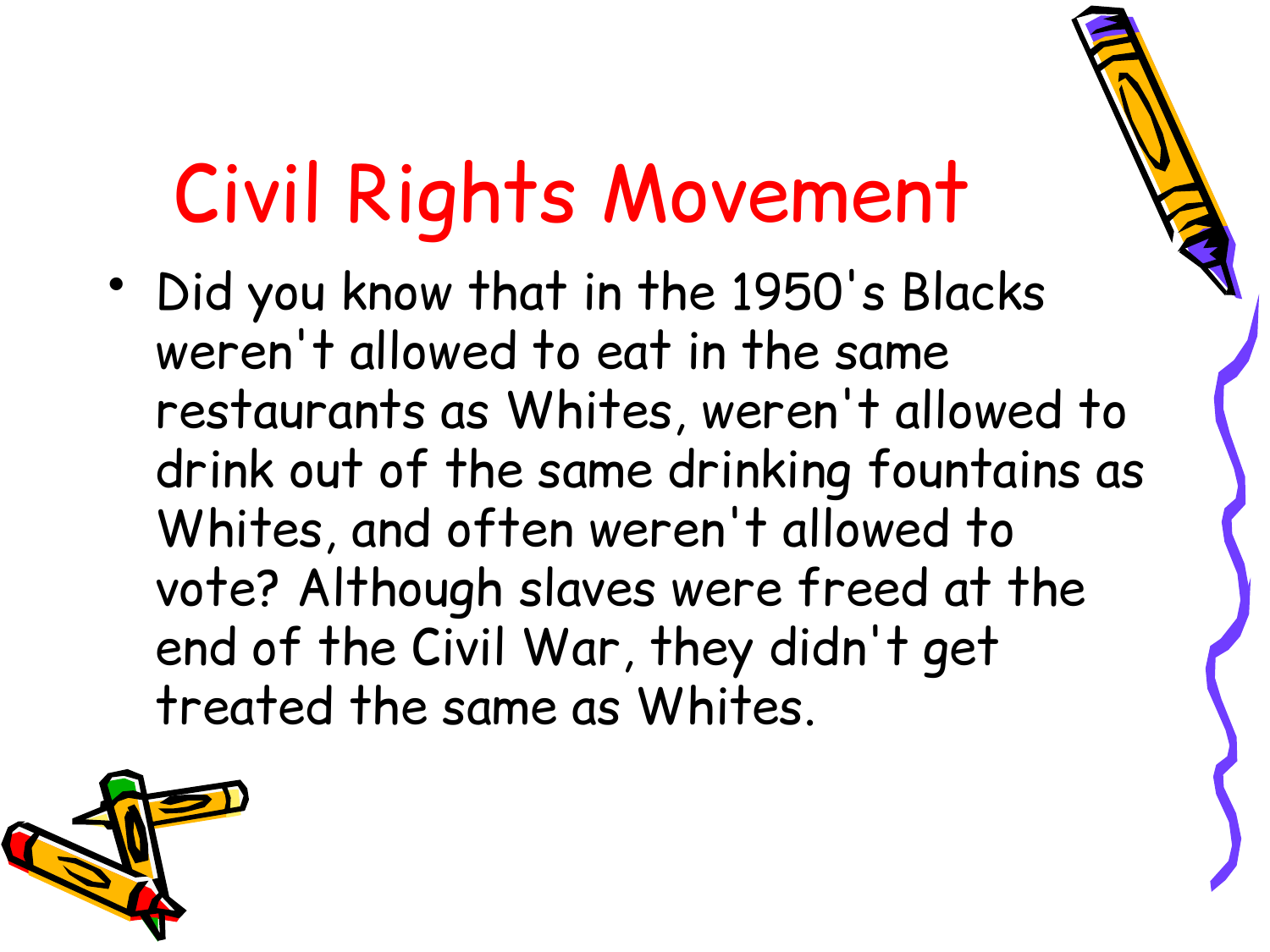

# Civil Rights Movement
Did you know that in the 1950's Blacks weren't allowed to eat in the same restaurants as Whites, weren't allowed to drink out of the same drinking fountains as Whites, and often weren't allowed to vote? Although slaves were freed at the end of the Civil War, they didn't get treated the same as Whites.